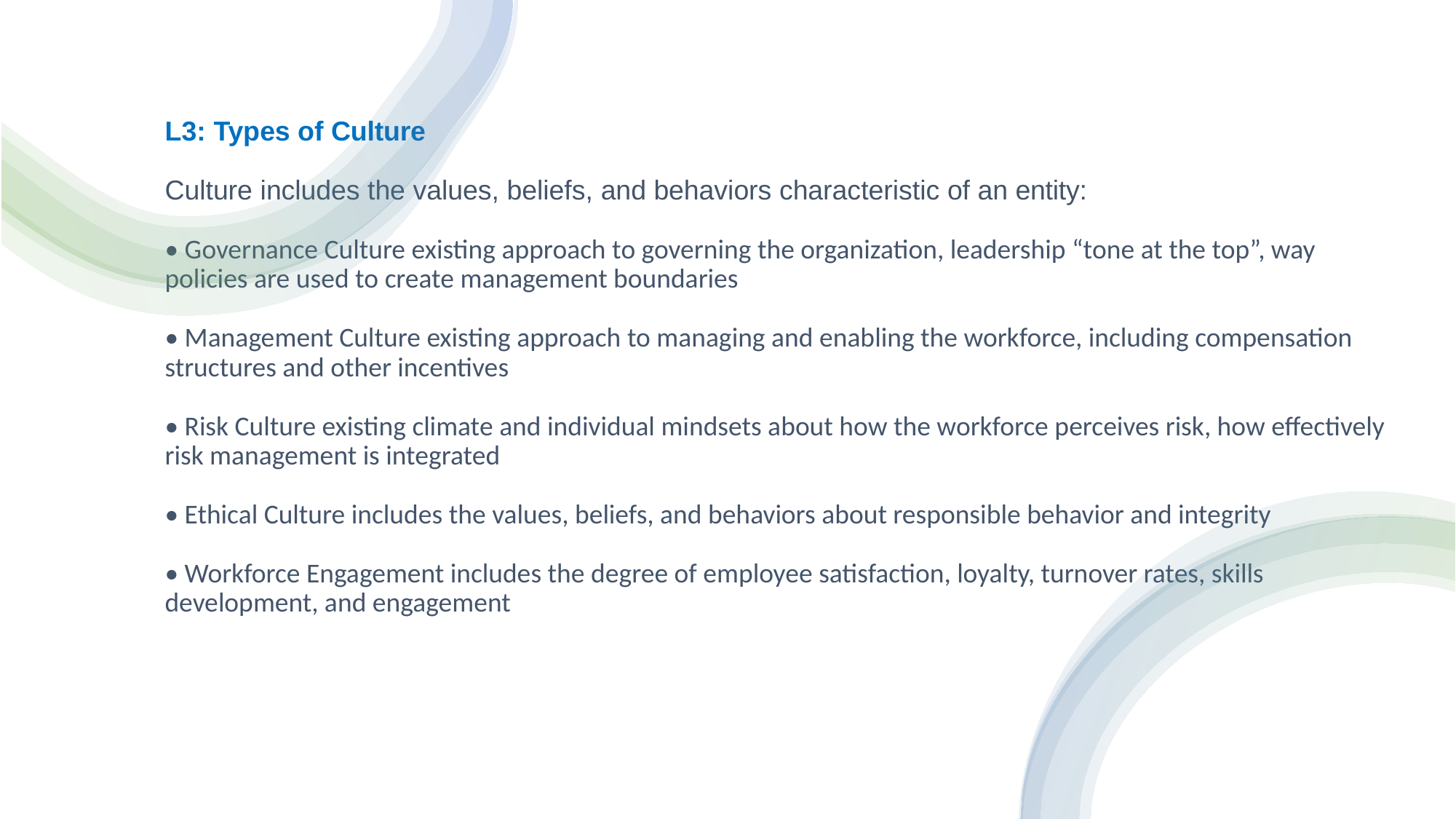

# L3: Types of Culture Culture includes the values, beliefs, and behaviors characteristic of an entity: • Governance Culture existing approach to governing the organization, leadership “tone at the top”, way policies are used to create management boundaries • Management Culture existing approach to managing and enabling the workforce, including compensation structures and other incentives • Risk Culture existing climate and individual mindsets about how the workforce perceives risk, how effectively risk management is integrated • Ethical Culture includes the values, beliefs, and behaviors about responsible behavior and integrity • Workforce Engagement includes the degree of employee satisfaction, loyalty, turnover rates, skills development, and engagement